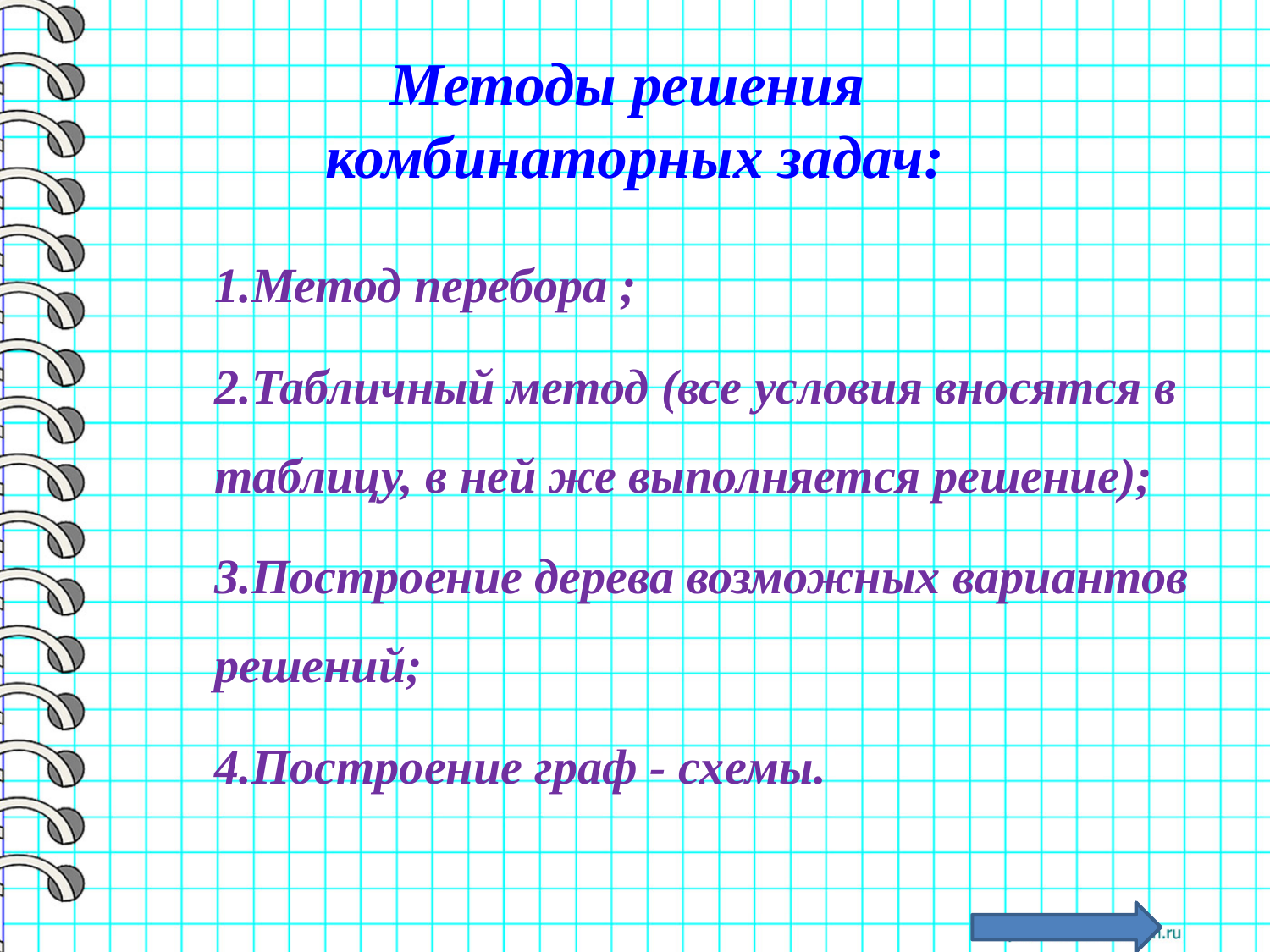

# Методы решения комбинаторных задач:

1.Метод перебора ;
2.Табличный метод (все условия вносятся в таблицу, в ней же выполняется решение);
3.Построение дерева возможных вариантов решений;
4.Построение граф - схемы.